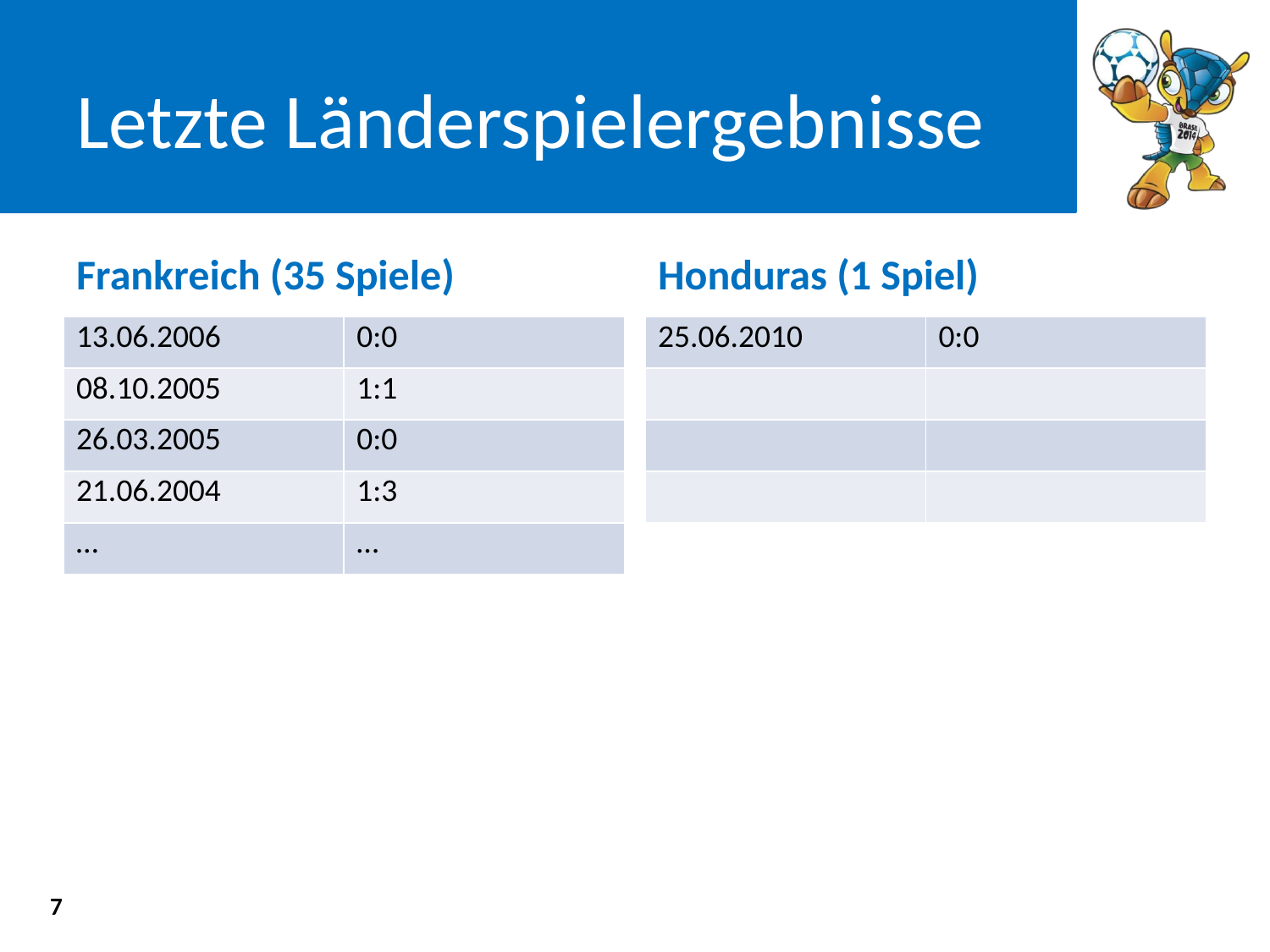

# Letzte Länderspielergebnisse
Frankreich (35 Spiele)
Honduras (1 Spiel)
| 13.06.2006 | 0:0 |
| --- | --- |
| 08.10.2005 | 1:1 |
| 26.03.2005 | 0:0 |
| 21.06.2004 | 1:3 |
| … | … |
| 25.06.2010 | 0:0 |
| --- | --- |
|  |  |
|  |  |
|  |  |
7